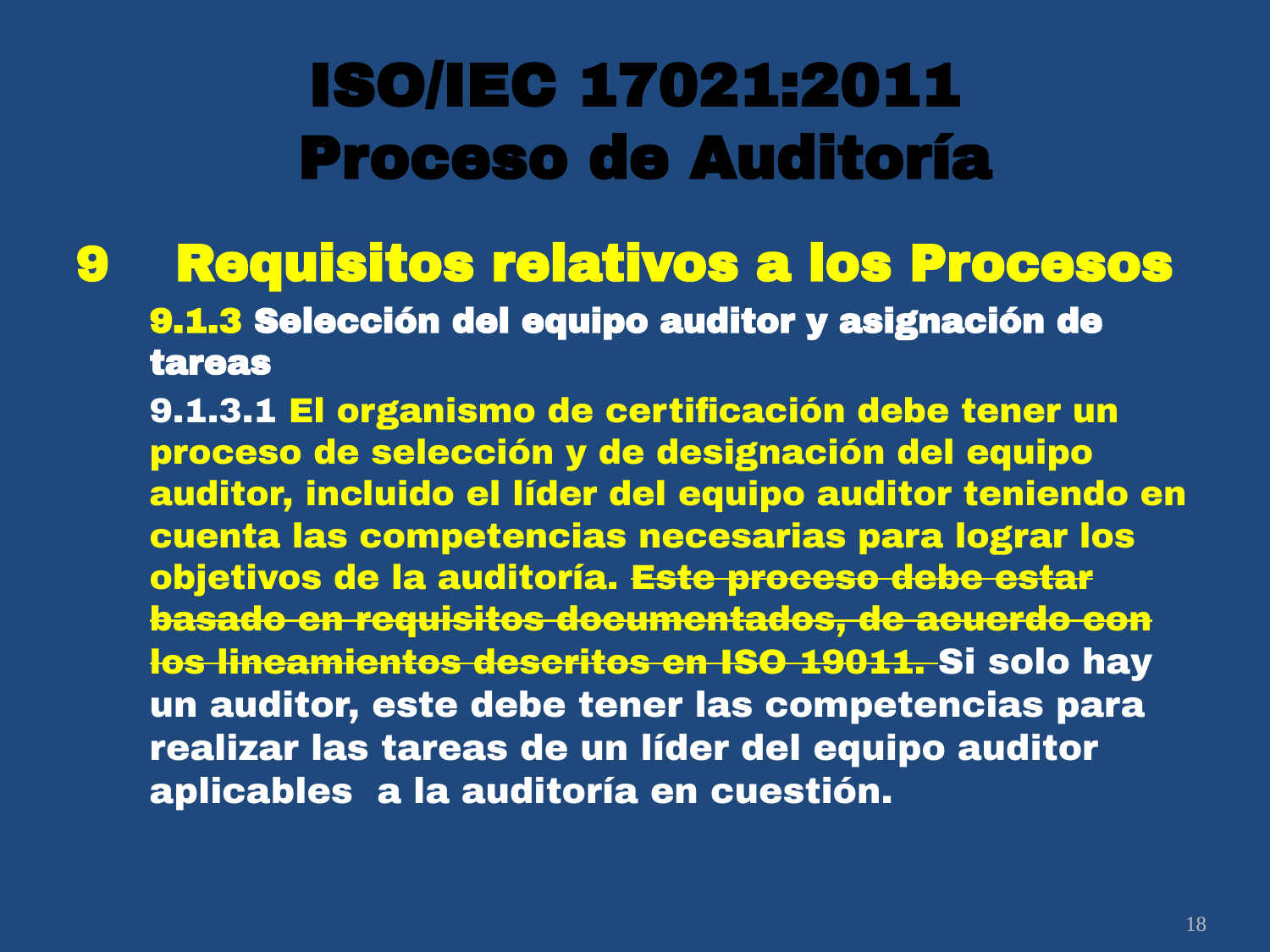

# ISO/IEC 17021:2011 Proceso de Auditoría
9	 Requisitos relativos a los Procesos
	9.1.3 Selección del equipo auditor y asignación de tareas
	9.1.3.1 El organismo de certificación debe tener un proceso de selección y de designación del equipo auditor, incluido el líder del equipo auditor teniendo en cuenta las competencias necesarias para lograr los objetivos de la auditoría. Este proceso debe estar basado en requisitos documentados, de acuerdo con los lineamientos descritos en ISO 19011. Si solo hay un auditor, este debe tener las competencias para realizar las tareas de un líder del equipo auditor aplicables  a la auditoría en cuestión.
18